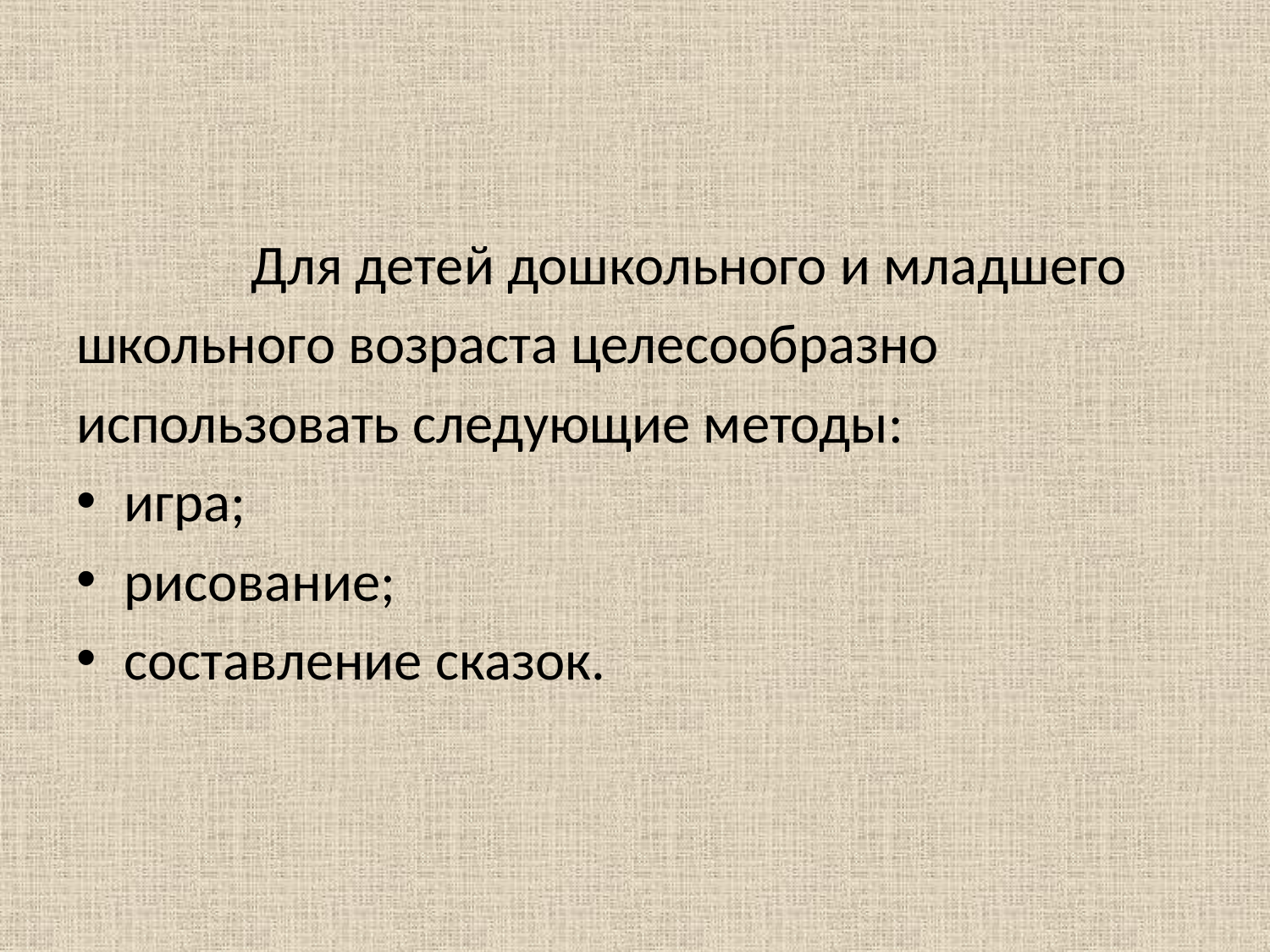

#
		Для детей дошкольного и младшего
школьного возраста целесообразно
использовать следующие методы:
игра;
рисование;
составление сказок.